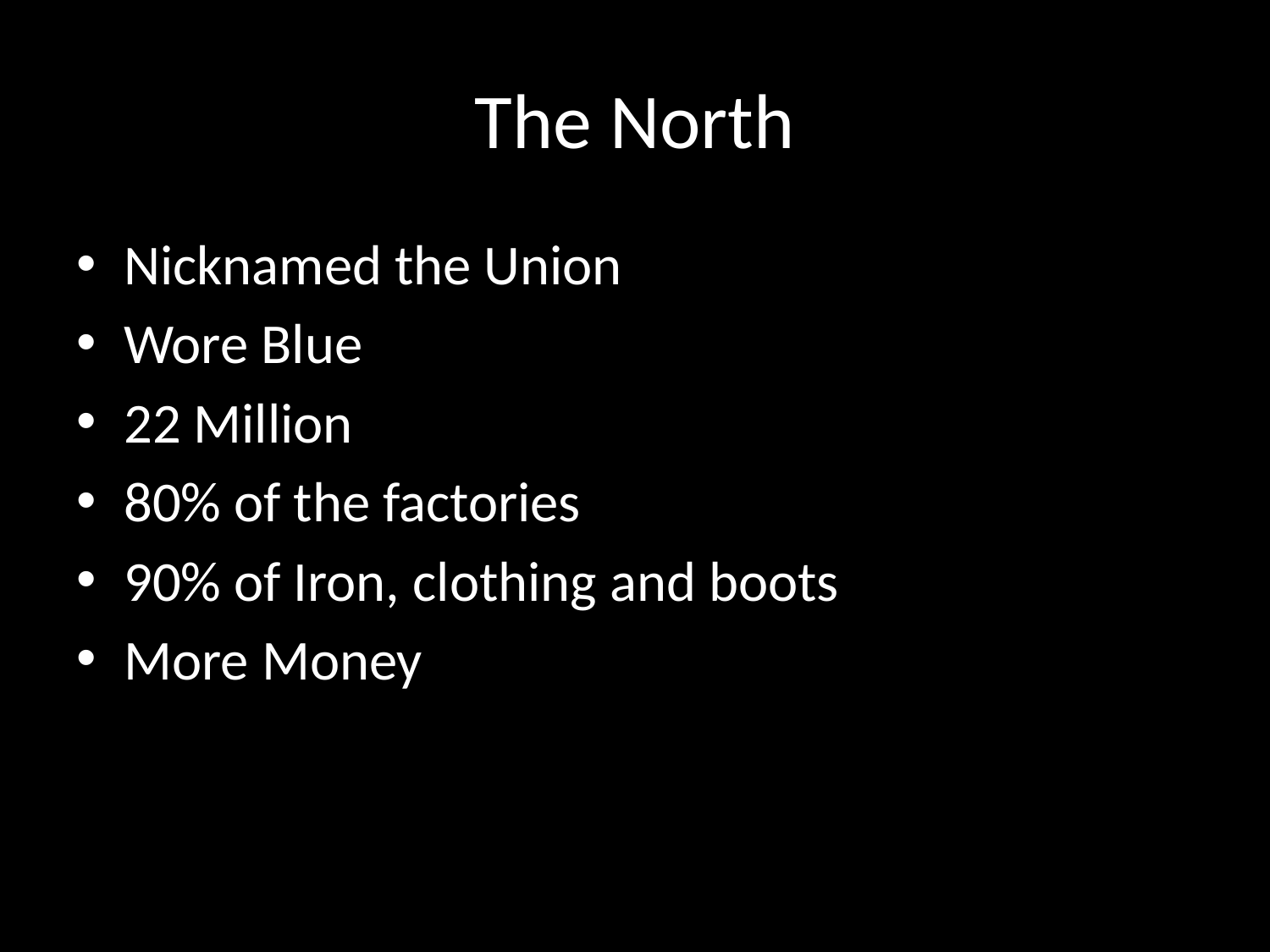

# The North
Nicknamed the Union
Wore Blue
22 Million
80% of the factories
90% of Iron, clothing and boots
More Money